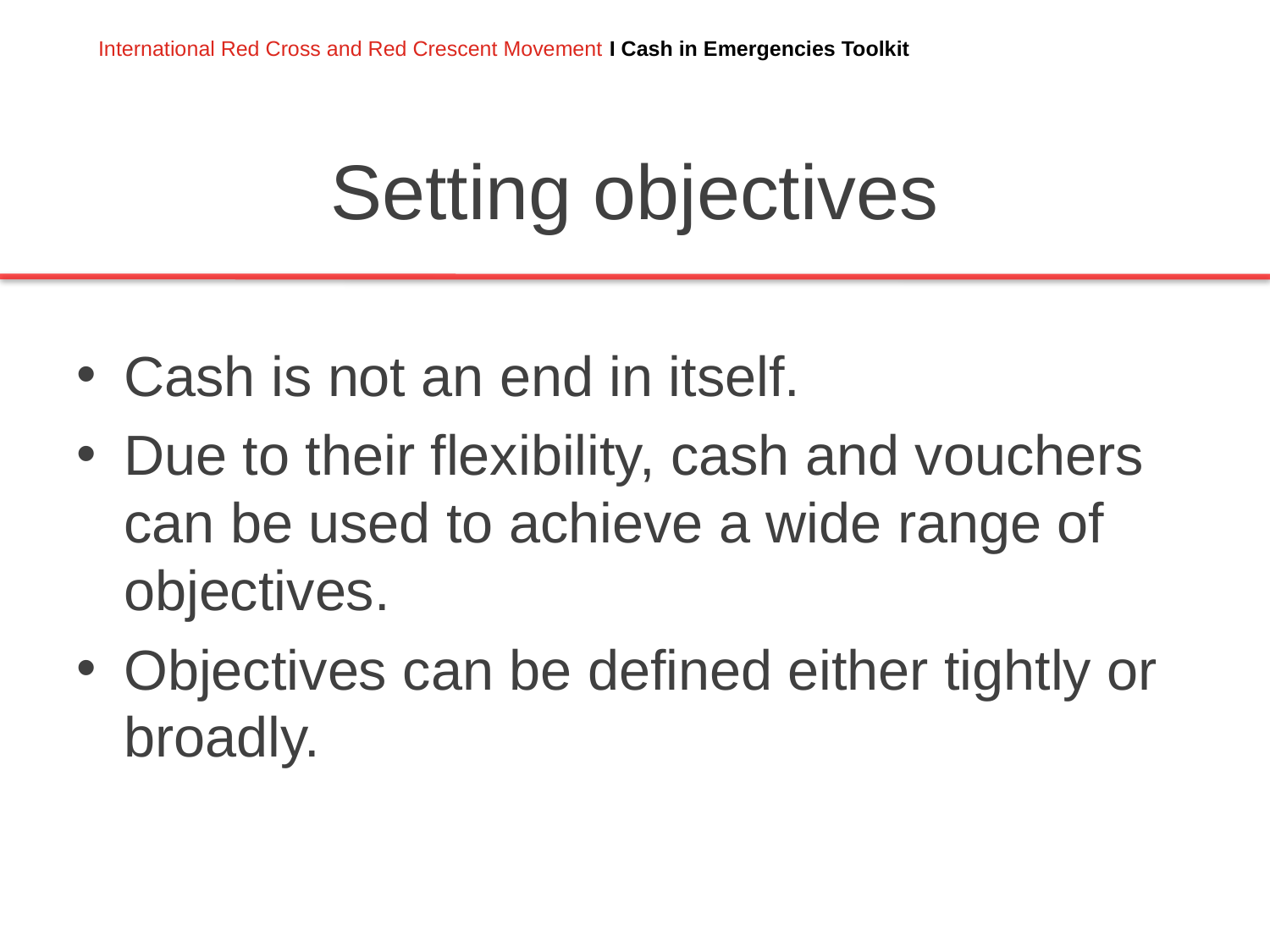

# Setting objectives
Cash is not an end in itself.
Due to their flexibility, cash and vouchers can be used to achieve a wide range of objectives.
Objectives can be defined either tightly or broadly.